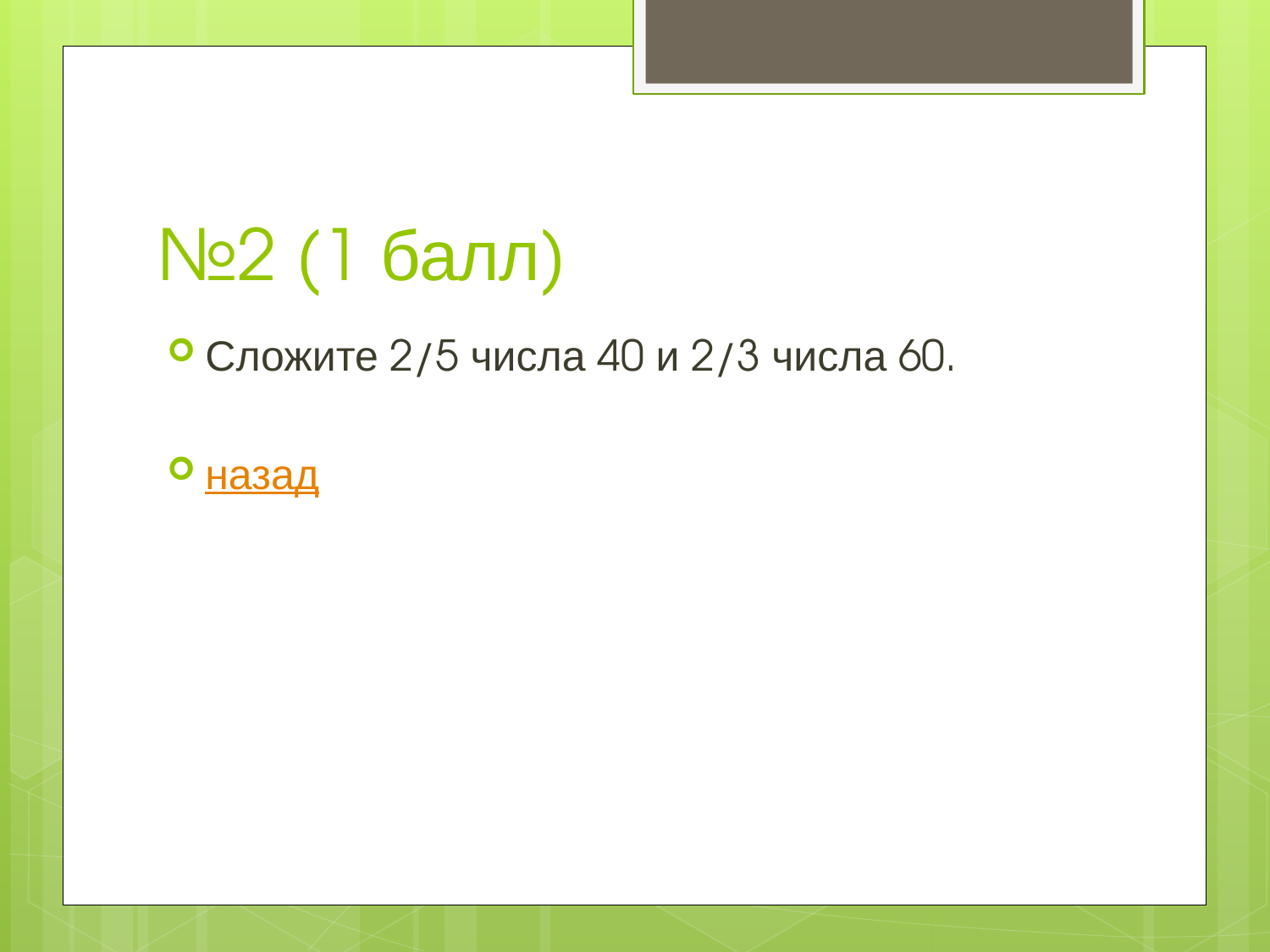

# №2 (1 балл)
Сложите 2/5 числа 40 и 2/3 числа 60.

назад